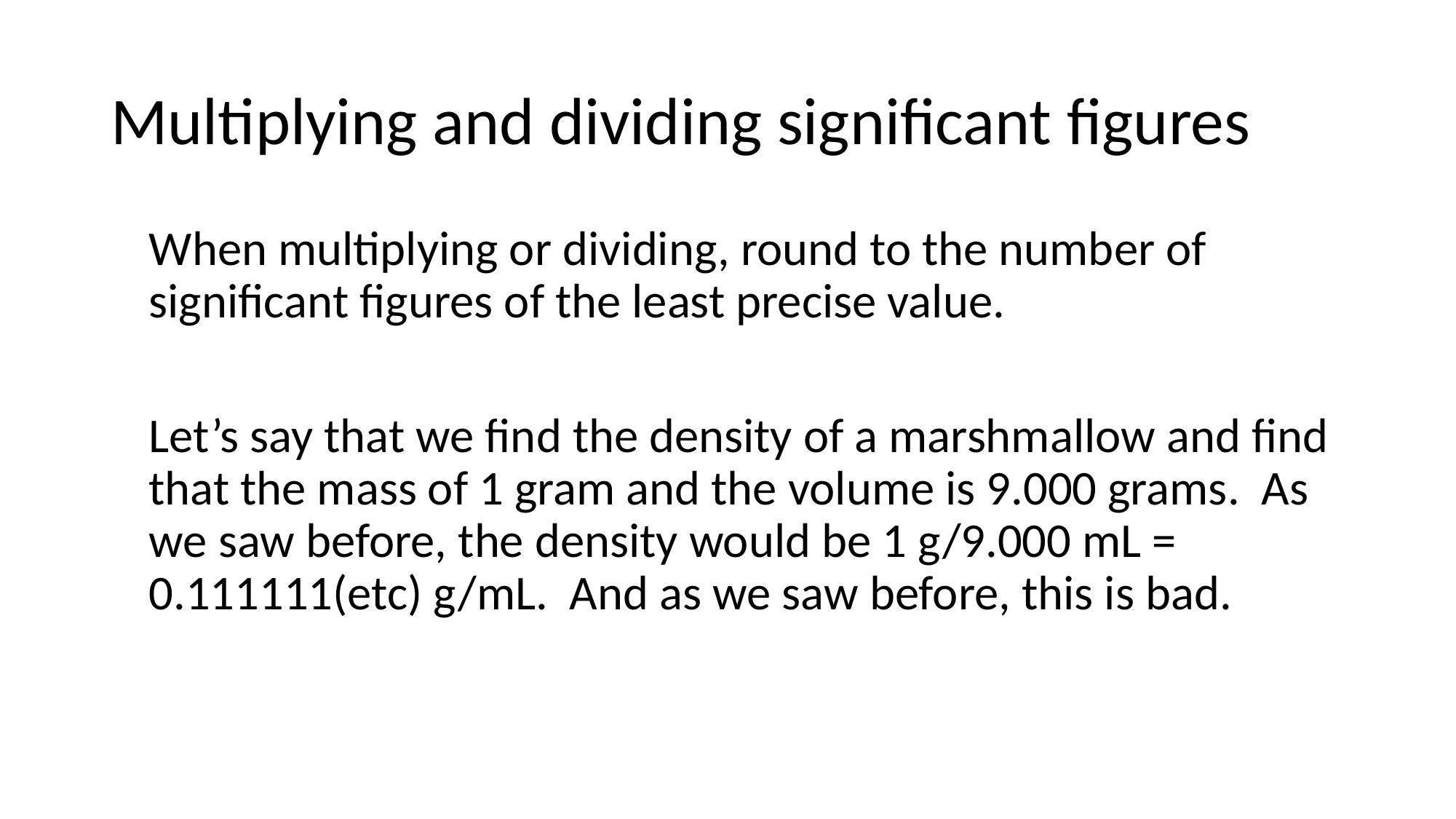

# Multiplying and dividing significant figures
When multiplying or dividing, round to the number of significant figures of the least precise value.

Let’s say that we find the density of a marshmallow and find that the mass of 1 gram and the volume is 9.000 grams.  As we saw before, the density would be 1 g/9.000 mL = 0.111111(etc) g/mL.  And as we saw before, this is bad.